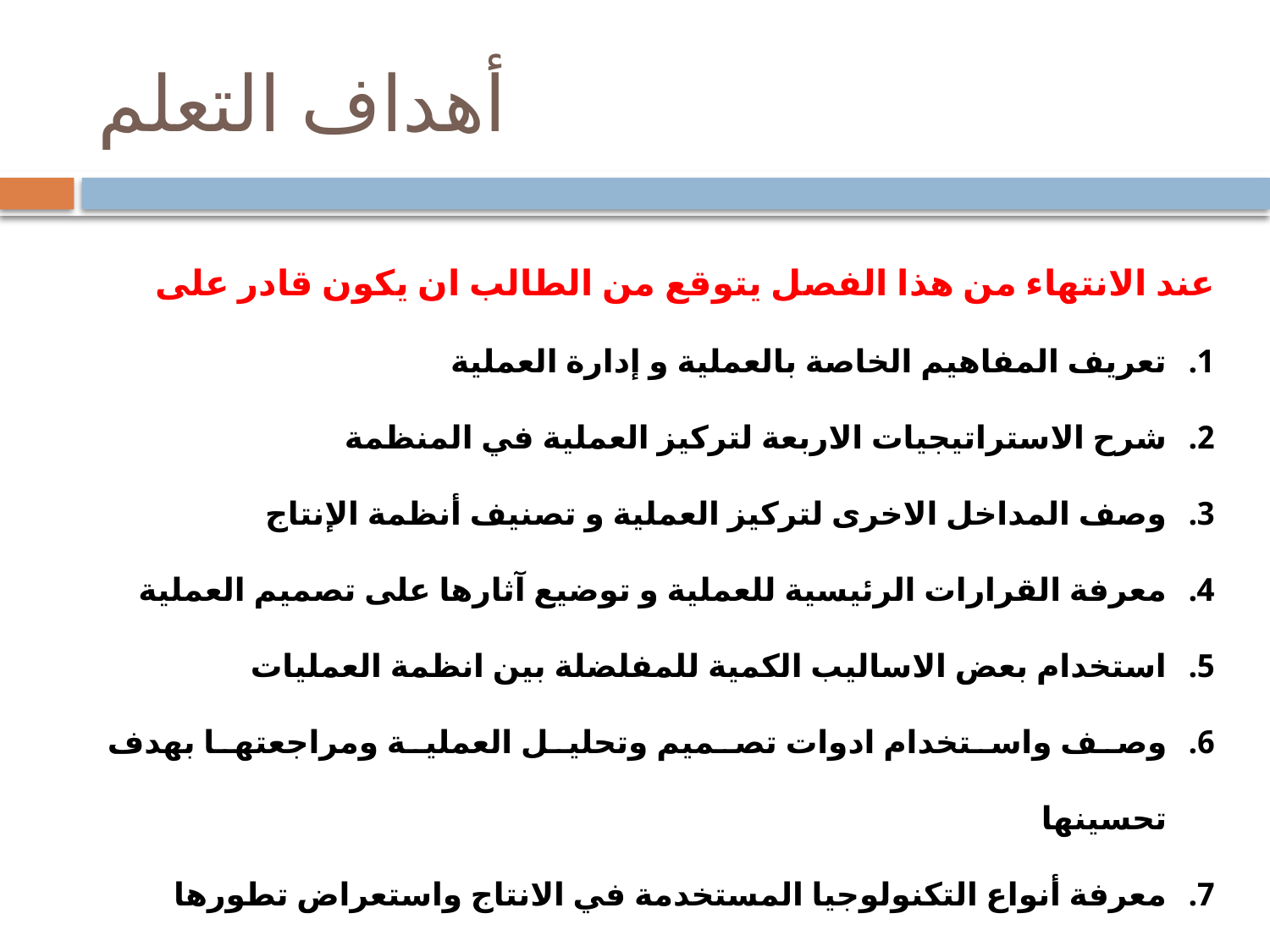

# أهداف التعلم
عند الانتهاء من هذا الفصل يتوقع من الطالب ان يكون قادر على
تعريف المفاهيم الخاصة بالعملية و إدارة العملية
شرح الاستراتيجيات الاربعة لتركيز العملية في المنظمة
وصف المداخل الاخرى لتركيز العملية و تصنيف أنظمة الإنتاج
معرفة القرارات الرئيسية للعملية و توضيع آثارها على تصميم العملية
استخدام بعض الاساليب الكمية للمفلضلة بين انظمة العمليات
وصف واستخدام ادوات تصميم وتحليل العملية ومراجعتها بهدف تحسينها
معرفة أنواع التكنولوجيا المستخدمة في الانتاج واستعراض تطورها